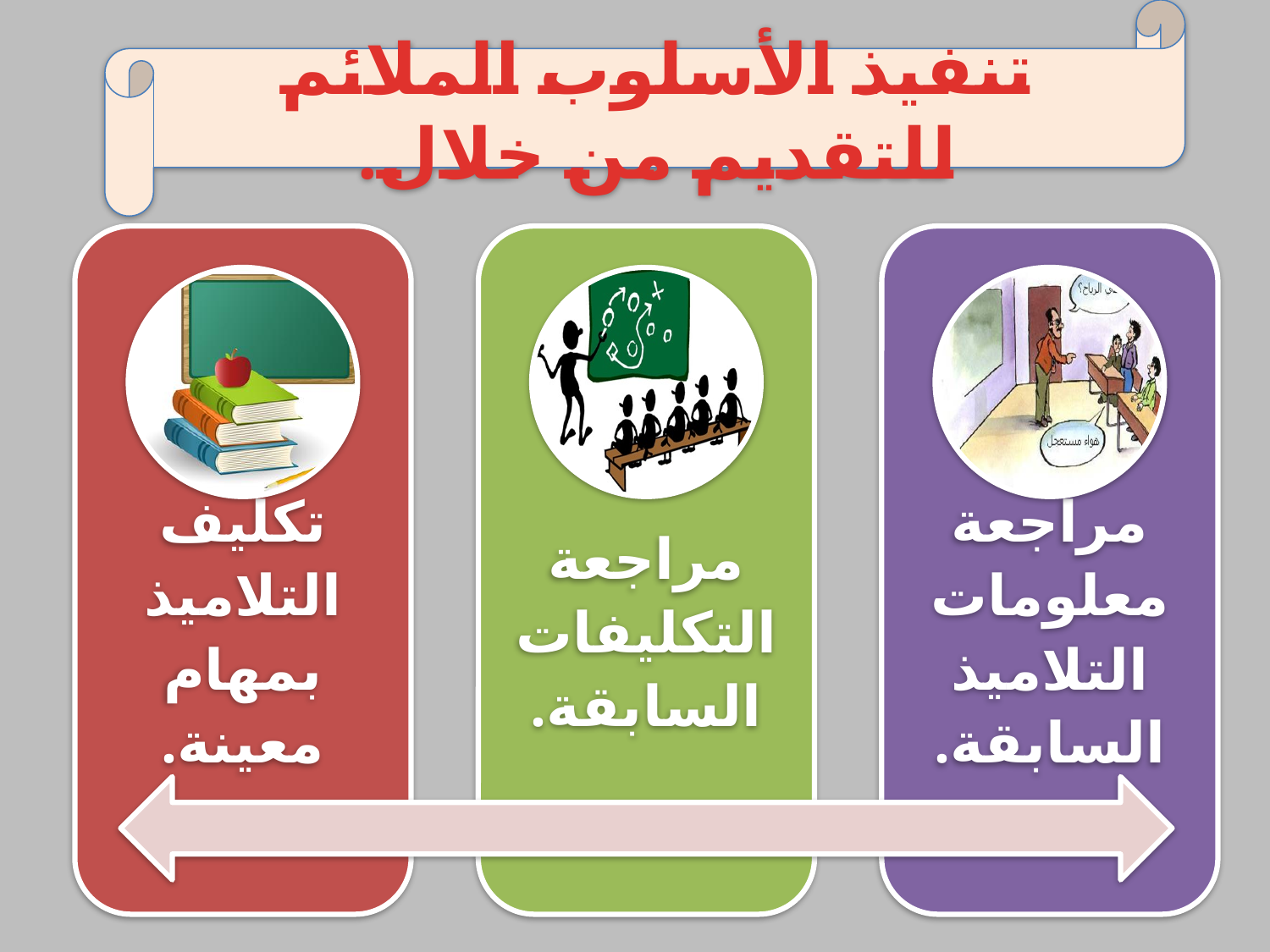

تنفيذ الأسلوب الملائم للتقديم من خلال.

مراجعة التكليفات السابقة.